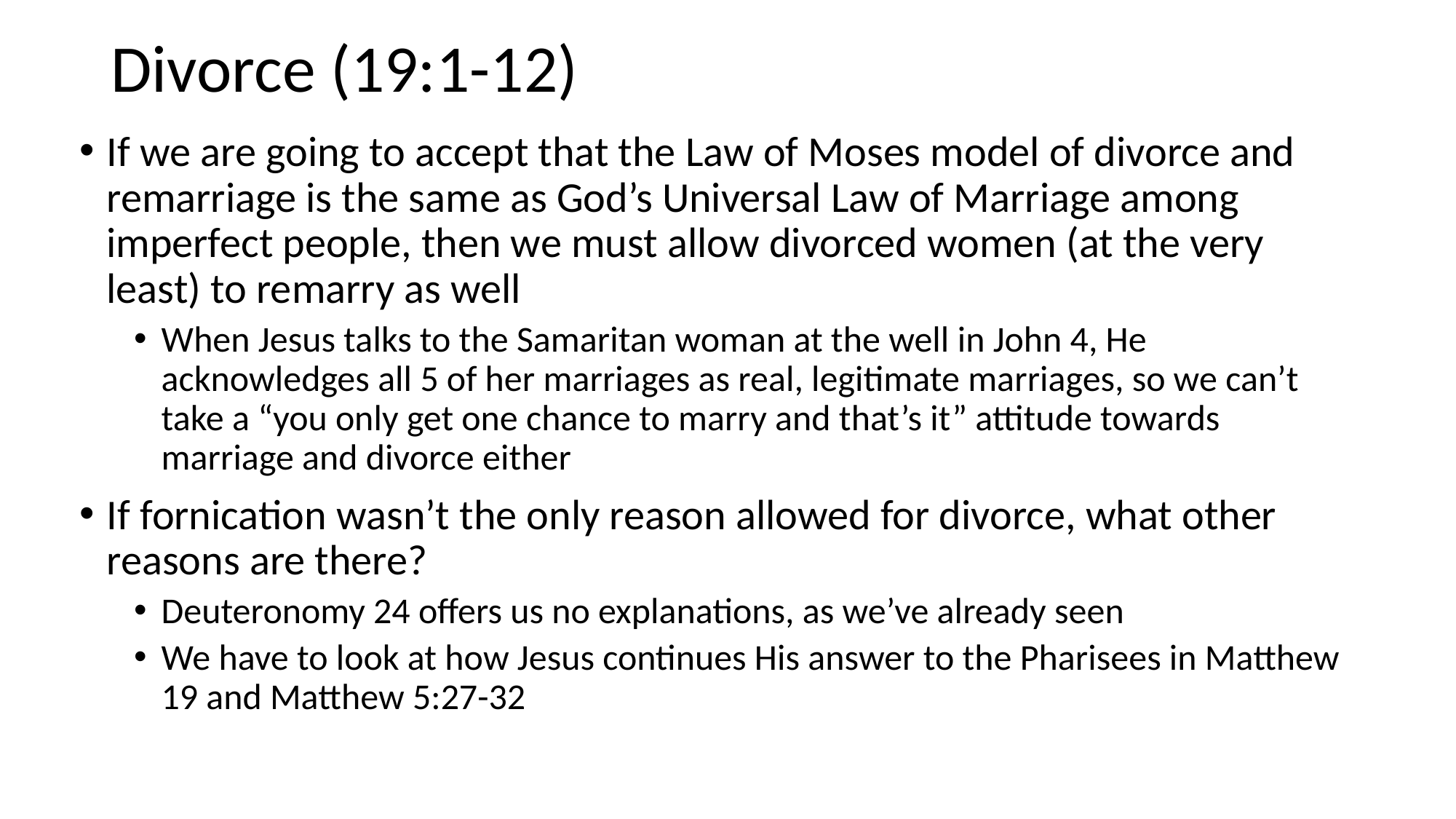

# Divorce (19:1-12)
If we are going to accept that the Law of Moses model of divorce and remarriage is the same as God’s Universal Law of Marriage among imperfect people, then we must allow divorced women (at the very least) to remarry as well
When Jesus talks to the Samaritan woman at the well in John 4, He acknowledges all 5 of her marriages as real, legitimate marriages, so we can’t take a “you only get one chance to marry and that’s it” attitude towards marriage and divorce either
If fornication wasn’t the only reason allowed for divorce, what other reasons are there?
Deuteronomy 24 offers us no explanations, as we’ve already seen
We have to look at how Jesus continues His answer to the Pharisees in Matthew 19 and Matthew 5:27-32